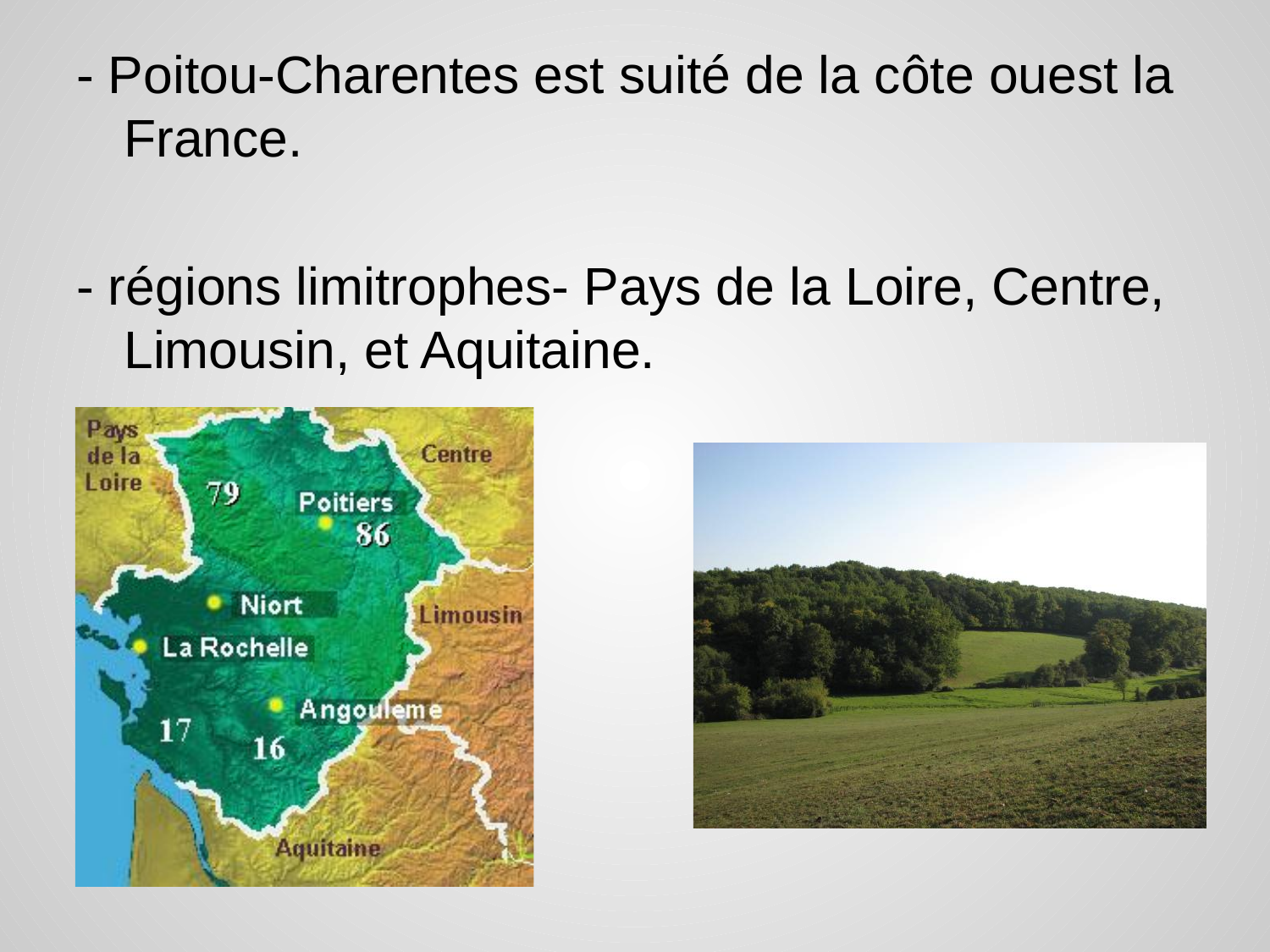

- Poitou-Charentes est suité de la côte ouest la France.

- régions limitrophes- Pays de la Loire, Centre, Limousin, et Aquitaine.